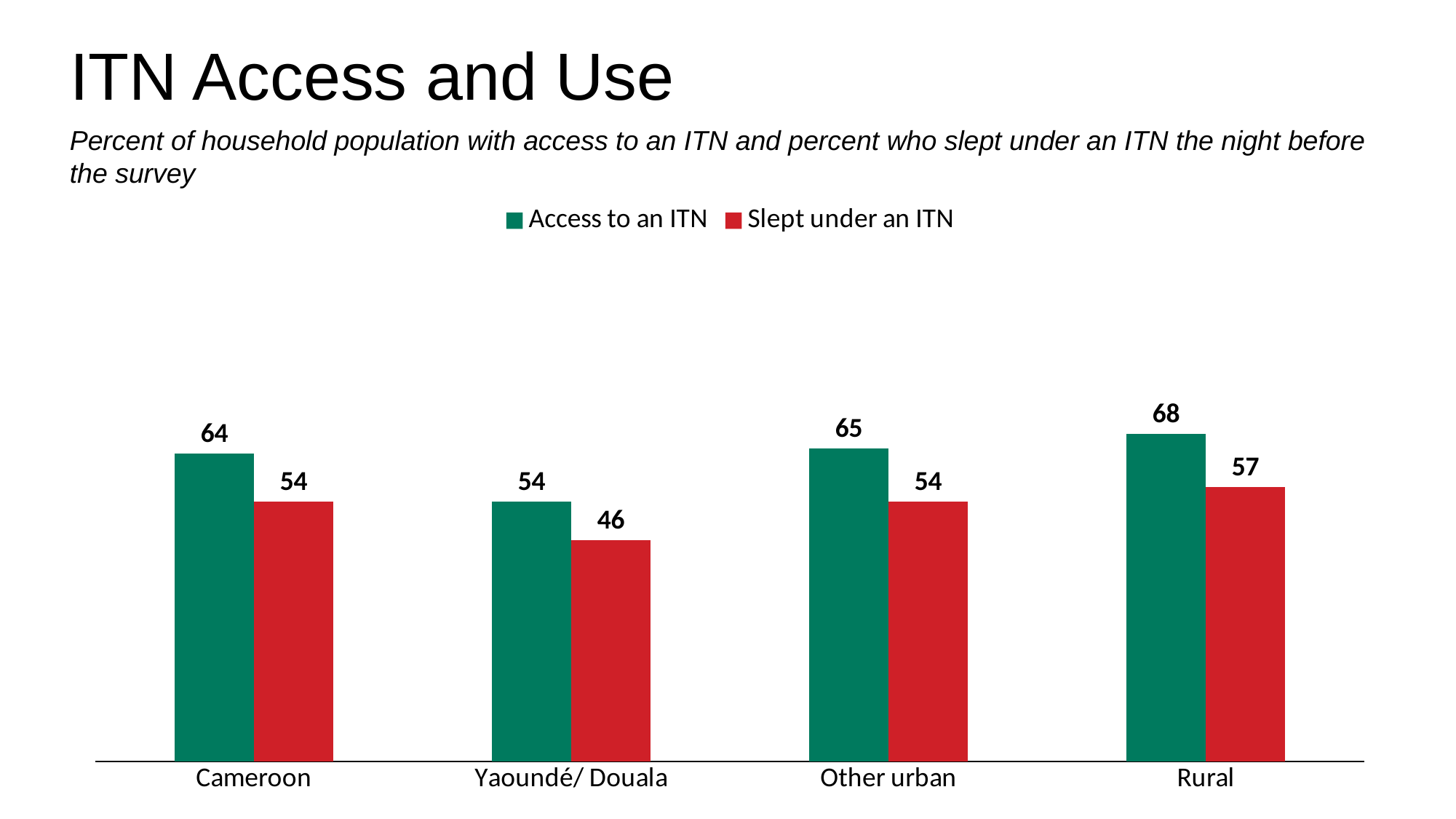

# ITN Access and Use
Percent of household population with access to an ITN and percent who slept under an ITN the night before the survey

### Chart

| Category | Access to an ITN | Slept under an ITN |
|---|---|---|
| Cameroon | 64.0 | 54.0 |
| Yaoundé/ Douala | 54.0 | 46.0 |
| Other urban | 65.0 | 54.0 |
| Rural | 68.0 | 57.0 |